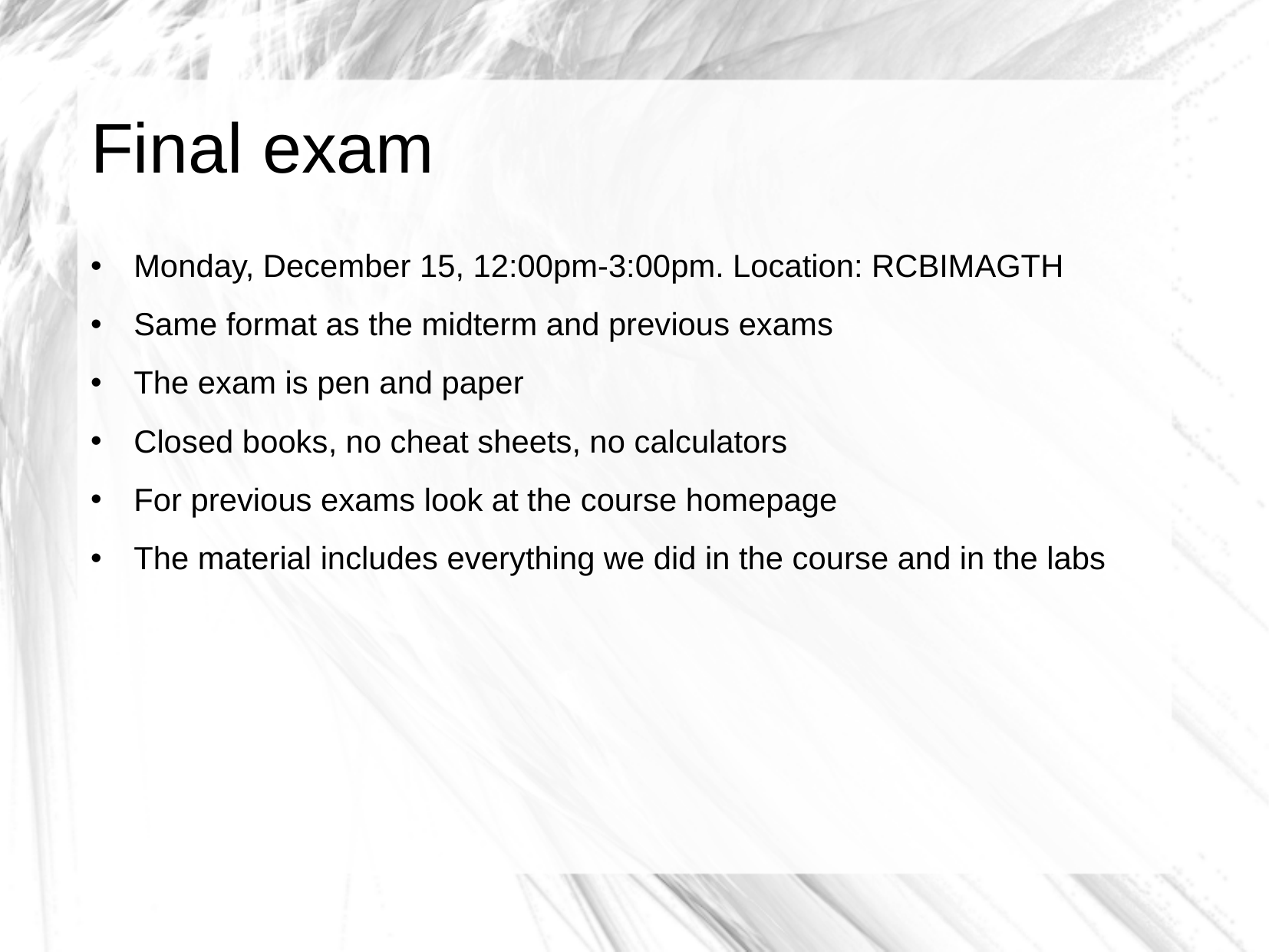

Final exam
Monday, December 15, 12:00pm-3:00pm. Location: RCBIMAGTH
Same format as the midterm and previous exams
The exam is pen and paper
Closed books, no cheat sheets, no calculators
For previous exams look at the course homepage
The material includes everything we did in the course and in the labs